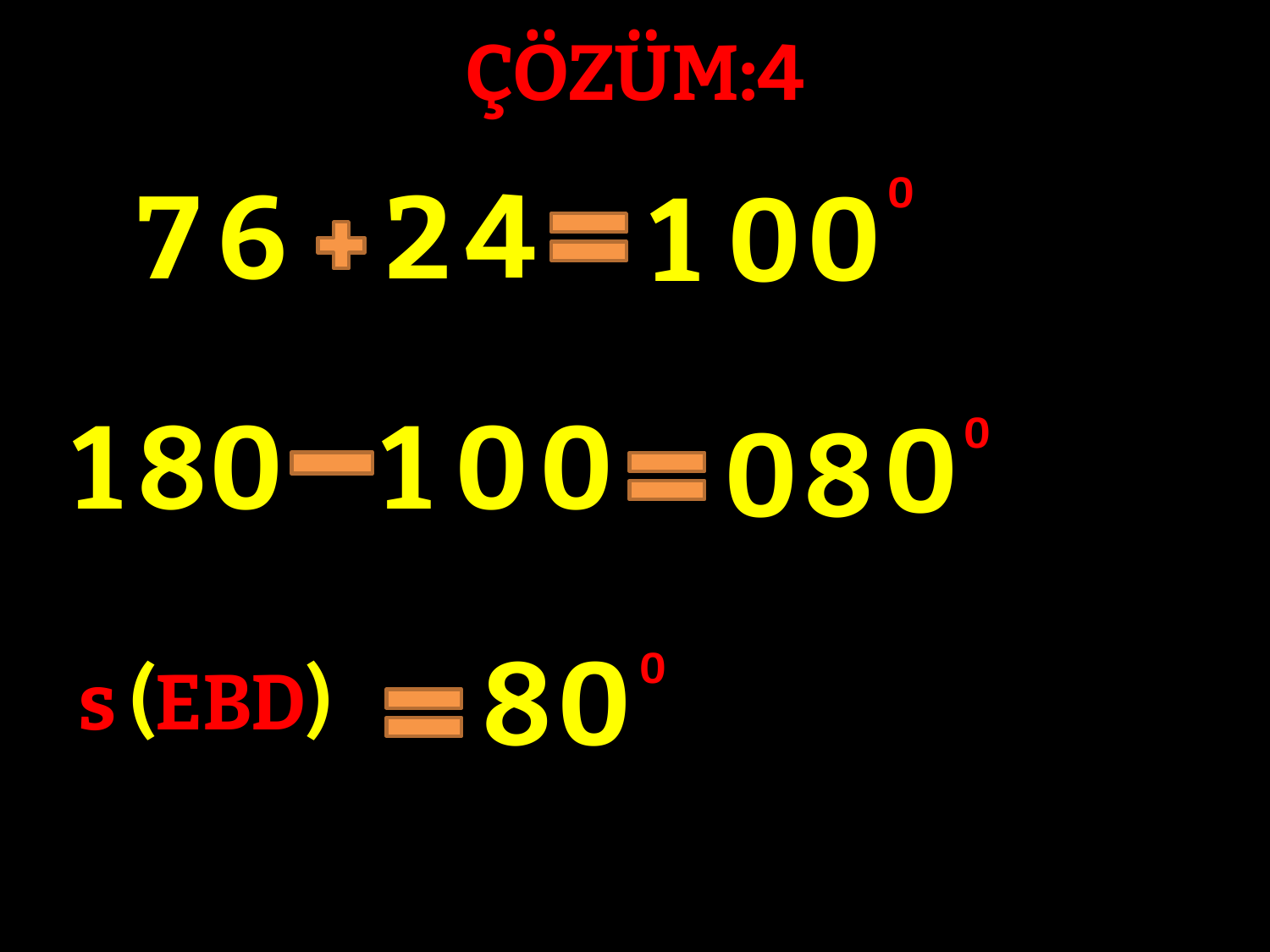

ÇÖZÜM:4
4
2
7
6
0
1
0
0

#
1
0
0
8
1
0
0
0
8
0

8
0
0
s (EBD)